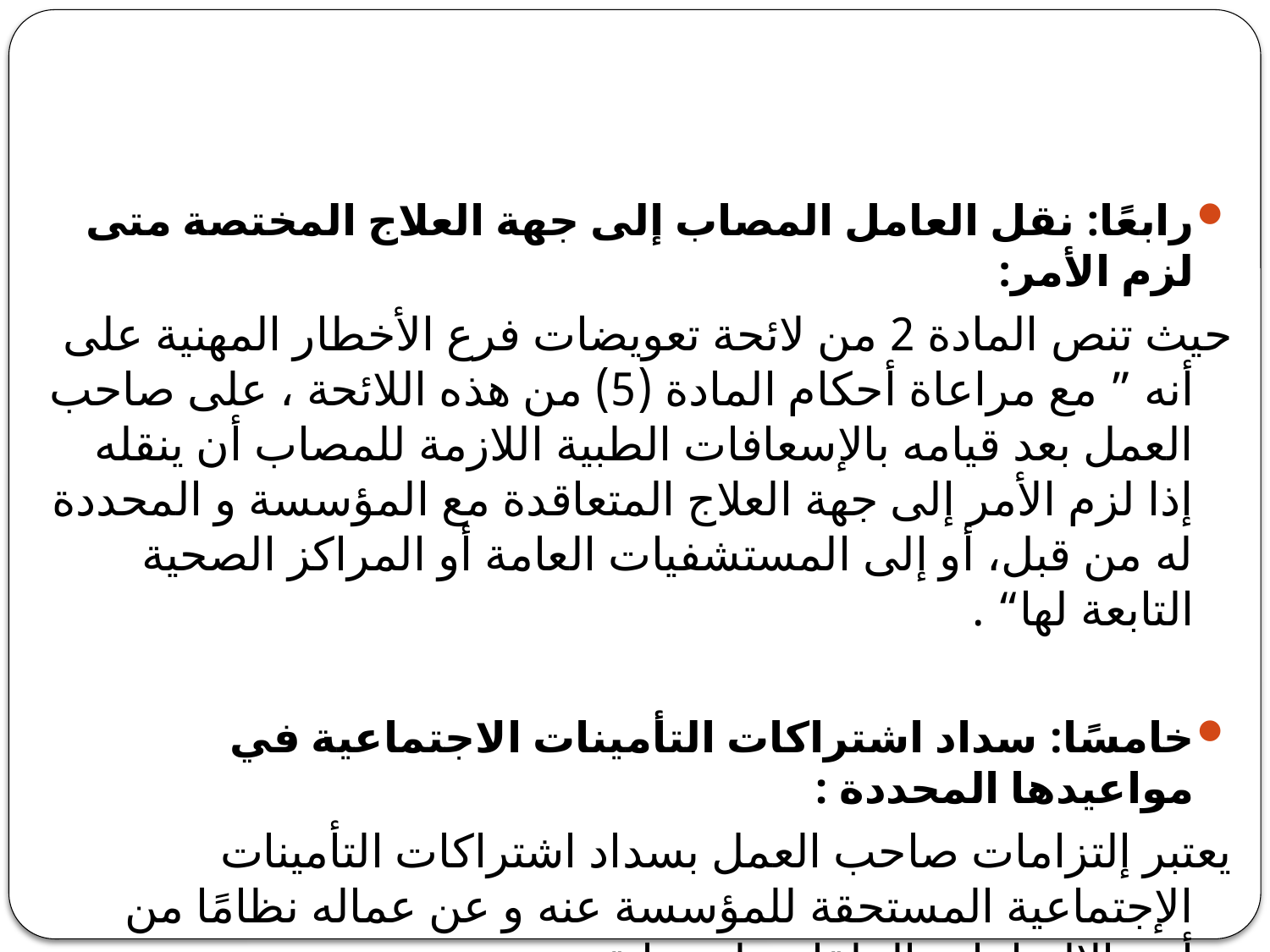

رابعًا: نقل العامل المصاب إلى جهة العلاج المختصة متى لزم الأمر:
حيث تنص المادة 2 من لائحة تعويضات فرع الأخطار المهنية على أنه ” مع مراعاة أحكام المادة (5) من هذه اللائحة ، على صاحب العمل بعد قيامه بالإسعافات الطبية اللازمة للمصاب أن ينقله إذا لزم الأمر إلى جهة العلاج المتعاقدة مع المؤسسة و المحددة له من قبل، أو إلى المستشفيات العامة أو المراكز الصحية التابعة لها“ .

خامسًا: سداد اشتراكات التأمينات الاجتماعية في مواعيدها المحددة :
يعتبر إلتزامات صاحب العمل بسداد اشتراكات التأمينات الإجتماعية المستحقة للمؤسسة عنه و عن عماله نظامًا من أهم الإلتزامات الملقاة على عاتقه.